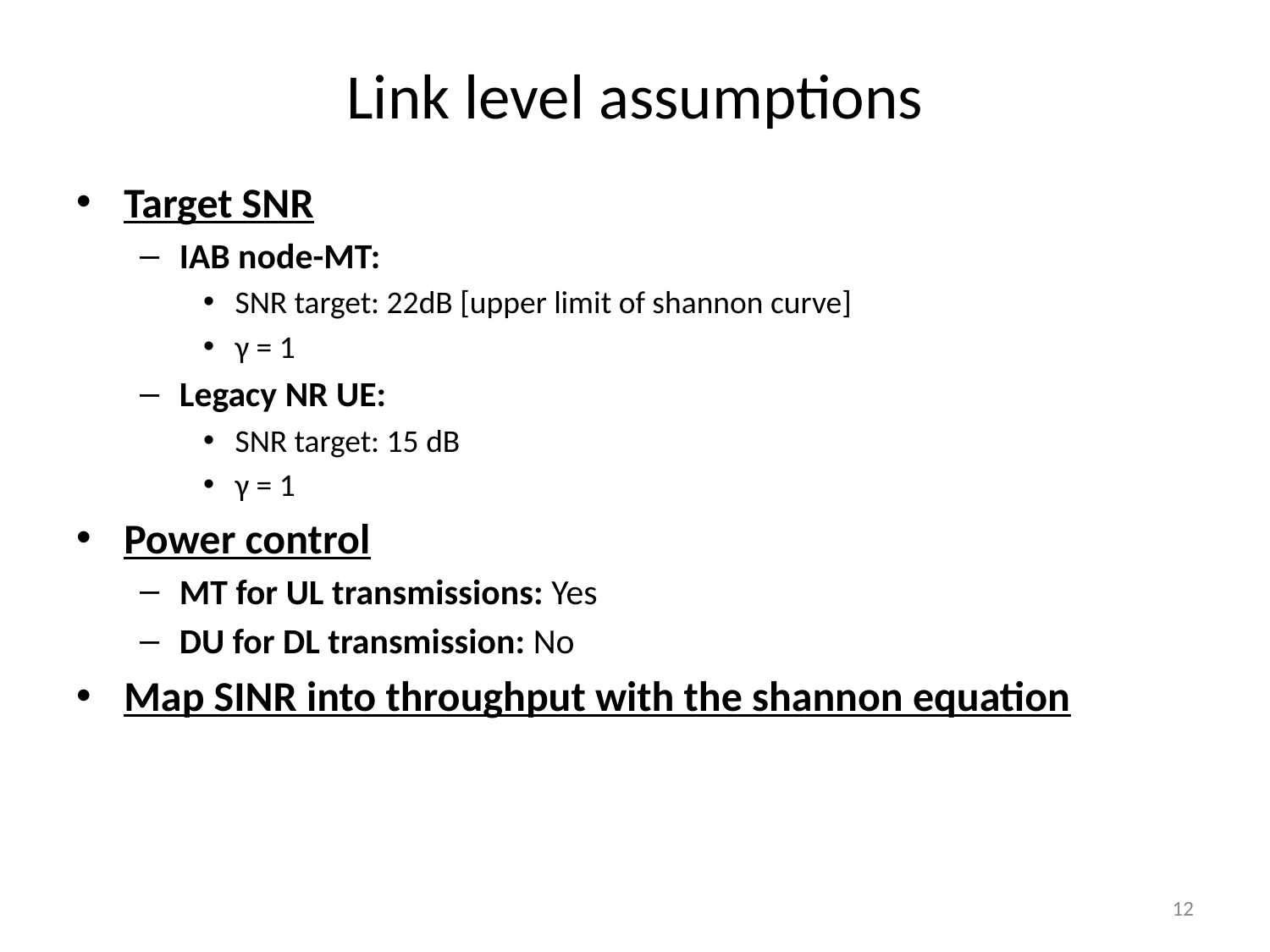

# Link level assumptions
Target SNR
IAB node-MT:
SNR target: 22dB [upper limit of shannon curve]
γ = 1
Legacy NR UE:
SNR target: 15 dB
γ = 1
Power control
MT for UL transmissions: Yes
DU for DL transmission: No
Map SINR into throughput with the shannon equation

12